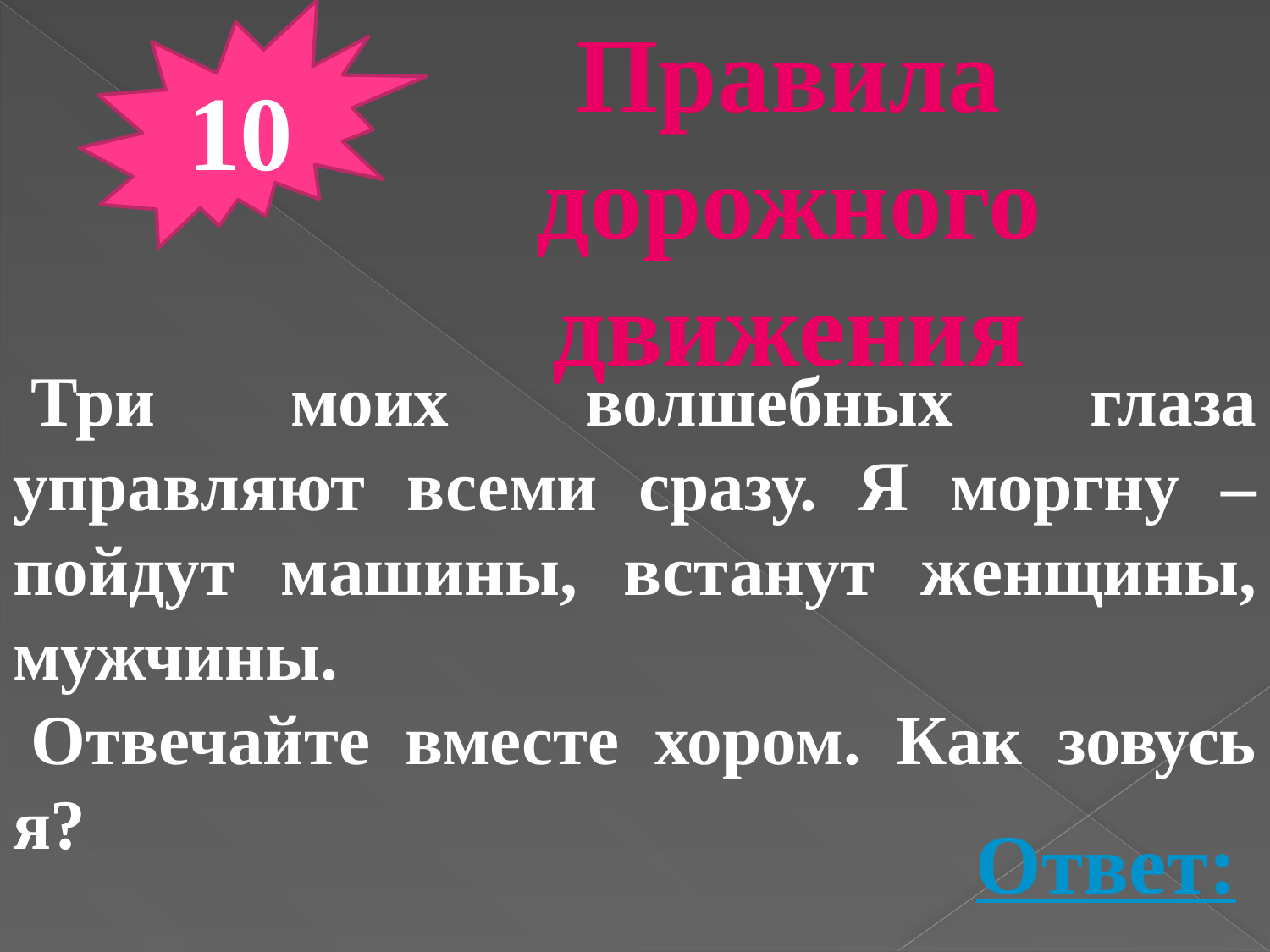

10
Правила дорожного движения
Три моих волшебных глаза управляют всеми сразу. Я моргну – пойдут машины, встанут женщины, мужчины.
Отвечайте вместе хором. Как зовусь я?
Ответ: